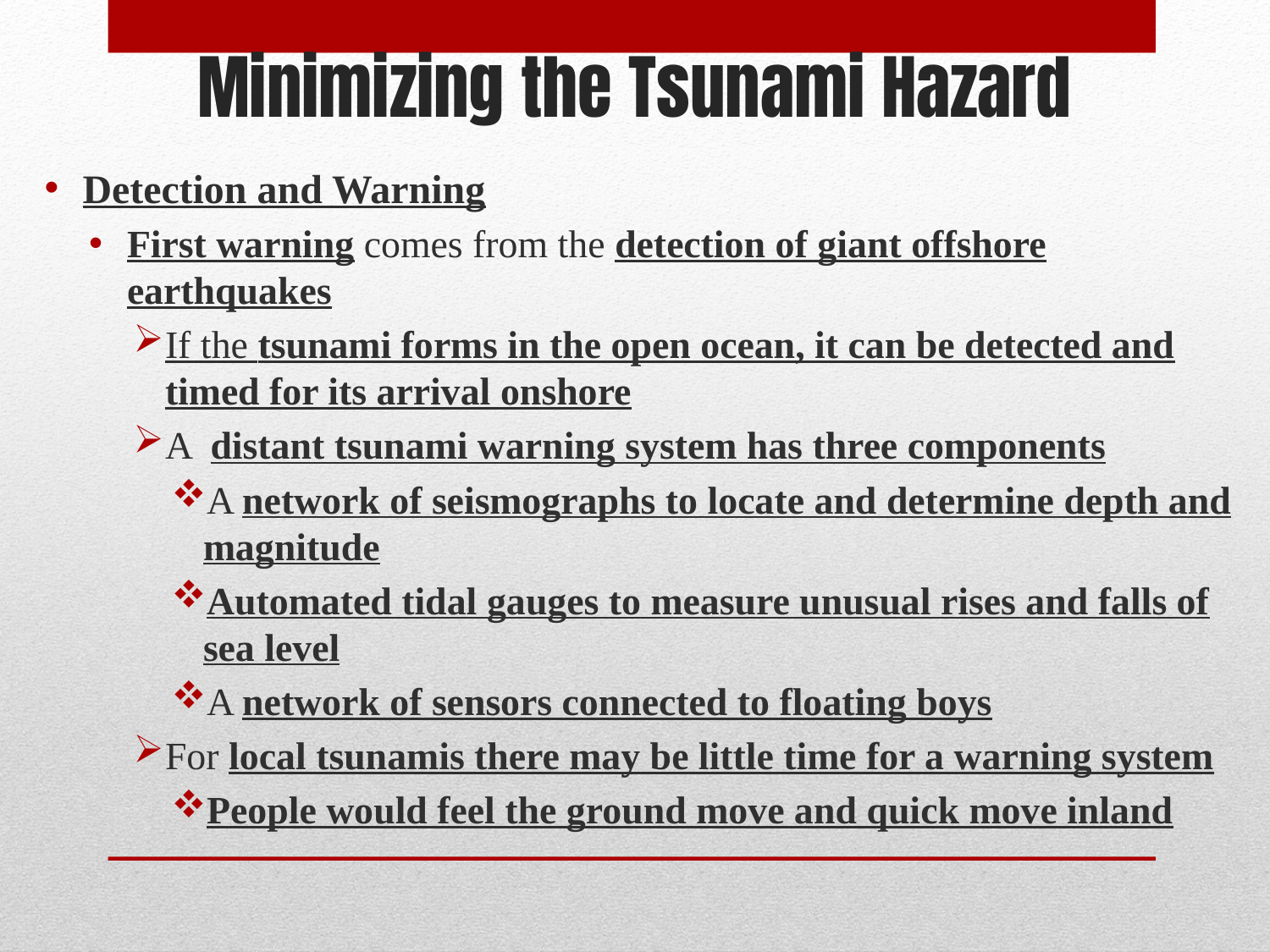

Minimizing the Tsunami Hazard
Detection and Warning
First warning comes from the detection of giant offshore earthquakes
If the tsunami forms in the open ocean, it can be detected and timed for its arrival onshore
A  distant tsunami warning system has three components
A network of seismographs to locate and determine depth and magnitude
Automated tidal gauges to measure unusual rises and falls of sea level
A network of sensors connected to floating boys
For local tsunamis there may be little time for a warning system
People would feel the ground move and quick move inland